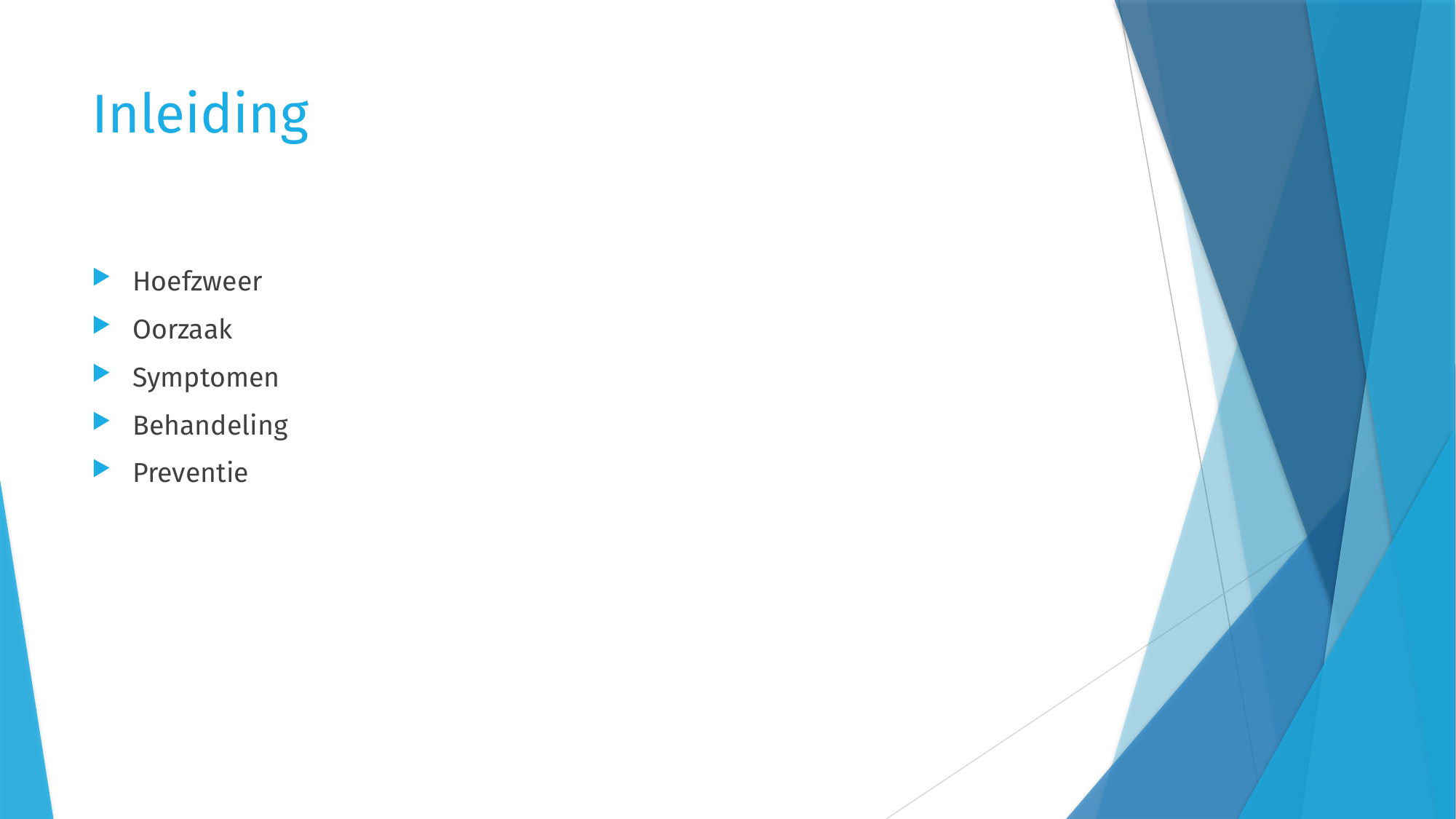

# Inleiding
Hoefzweer
Oorzaak
Symptomen
Behandeling
Preventie